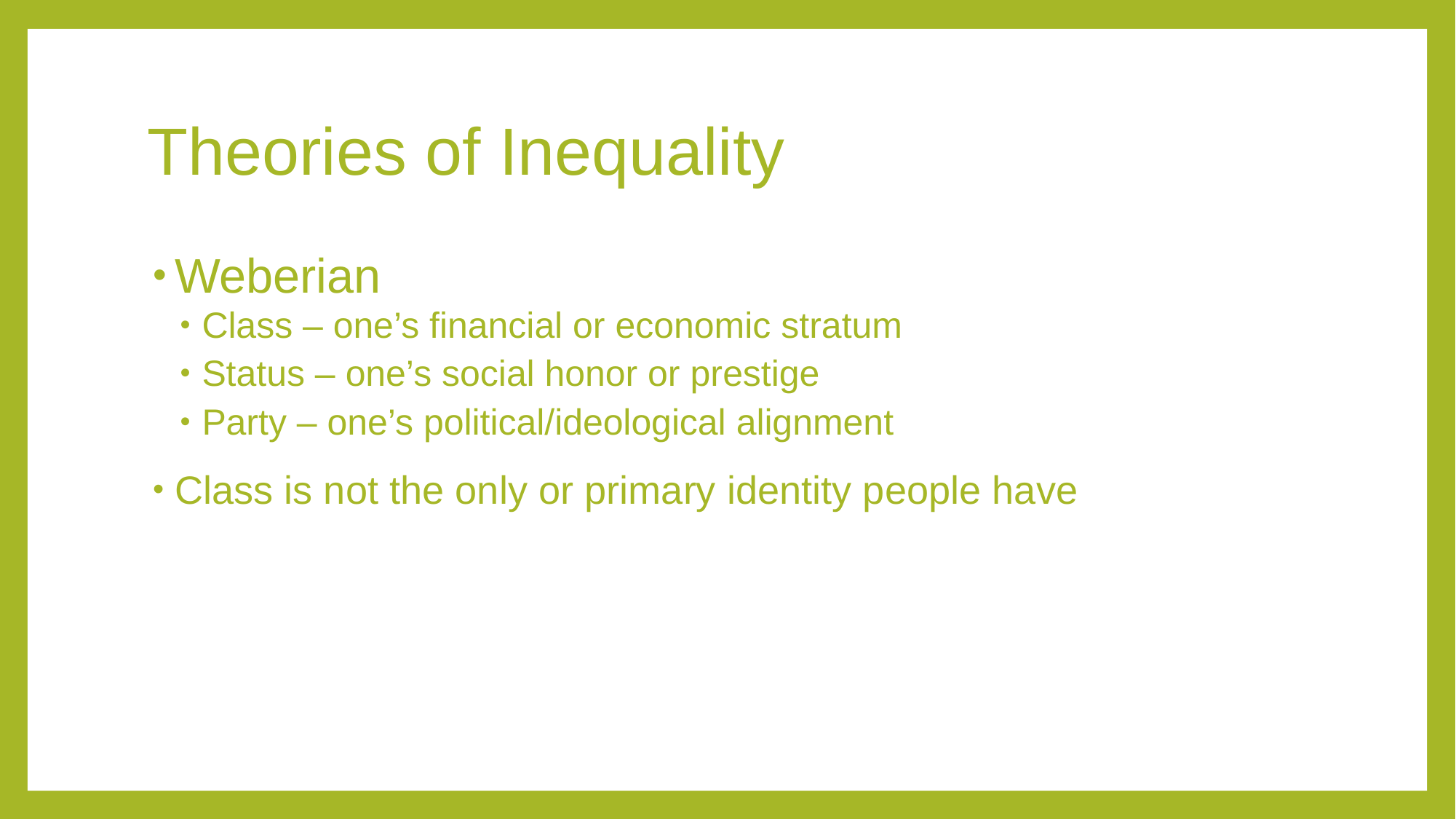

# Theories of Inequality
Weberian
Class – one’s financial or economic stratum
Status – one’s social honor or prestige
Party – one’s political/ideological alignment
Class is not the only or primary identity people have